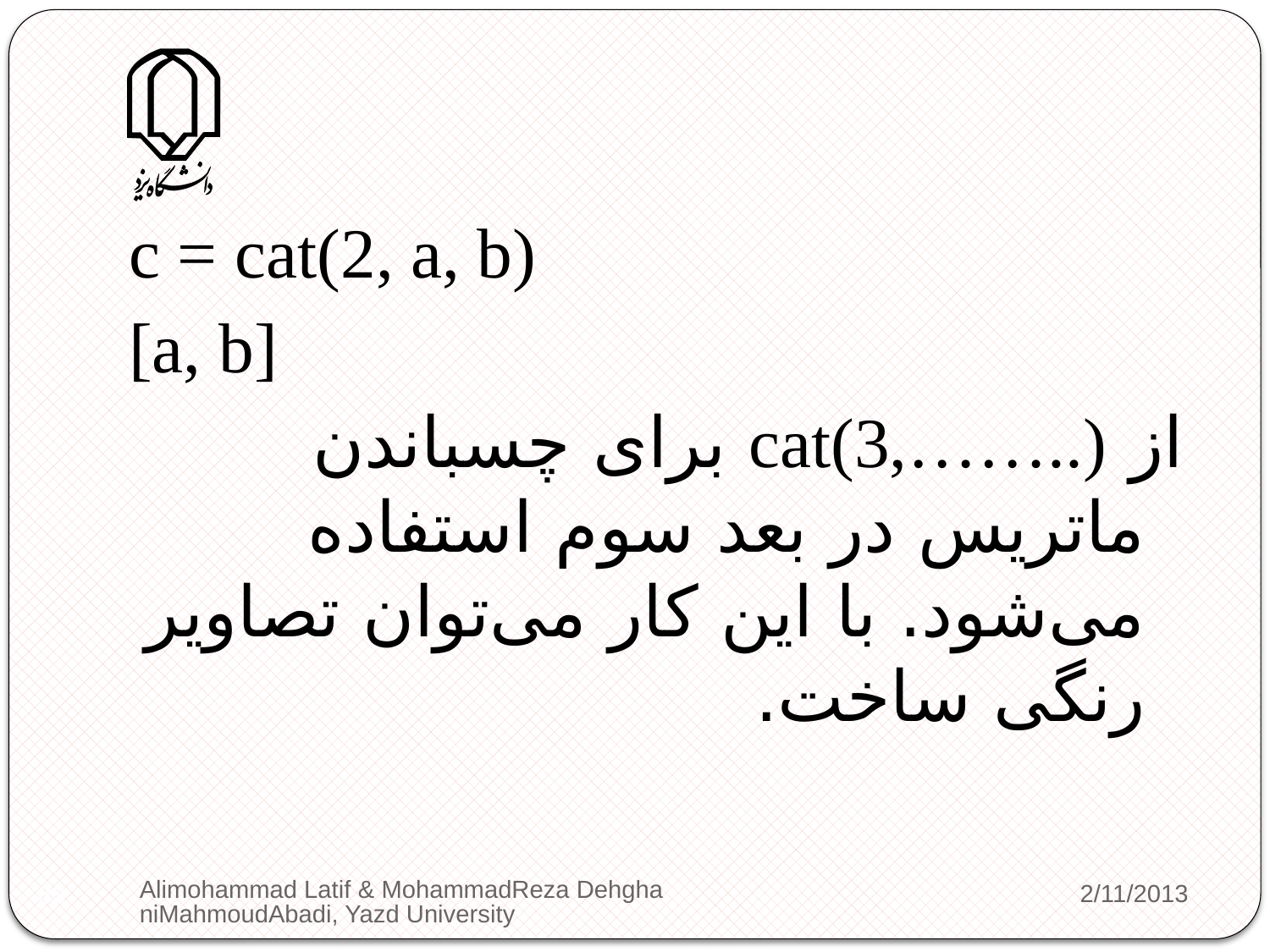

c = cat(2, a, b)
[a, b]
از cat(3,……..) برای چسباندن ماتریس در بعد سوم استفاده می‌شود. با این کار می‌توان تصاویر رنگی ساخت.
Alimohammad Latif & MohammadReza DehghaniMahmoudAbadi, Yazd University
2/11/2013
83